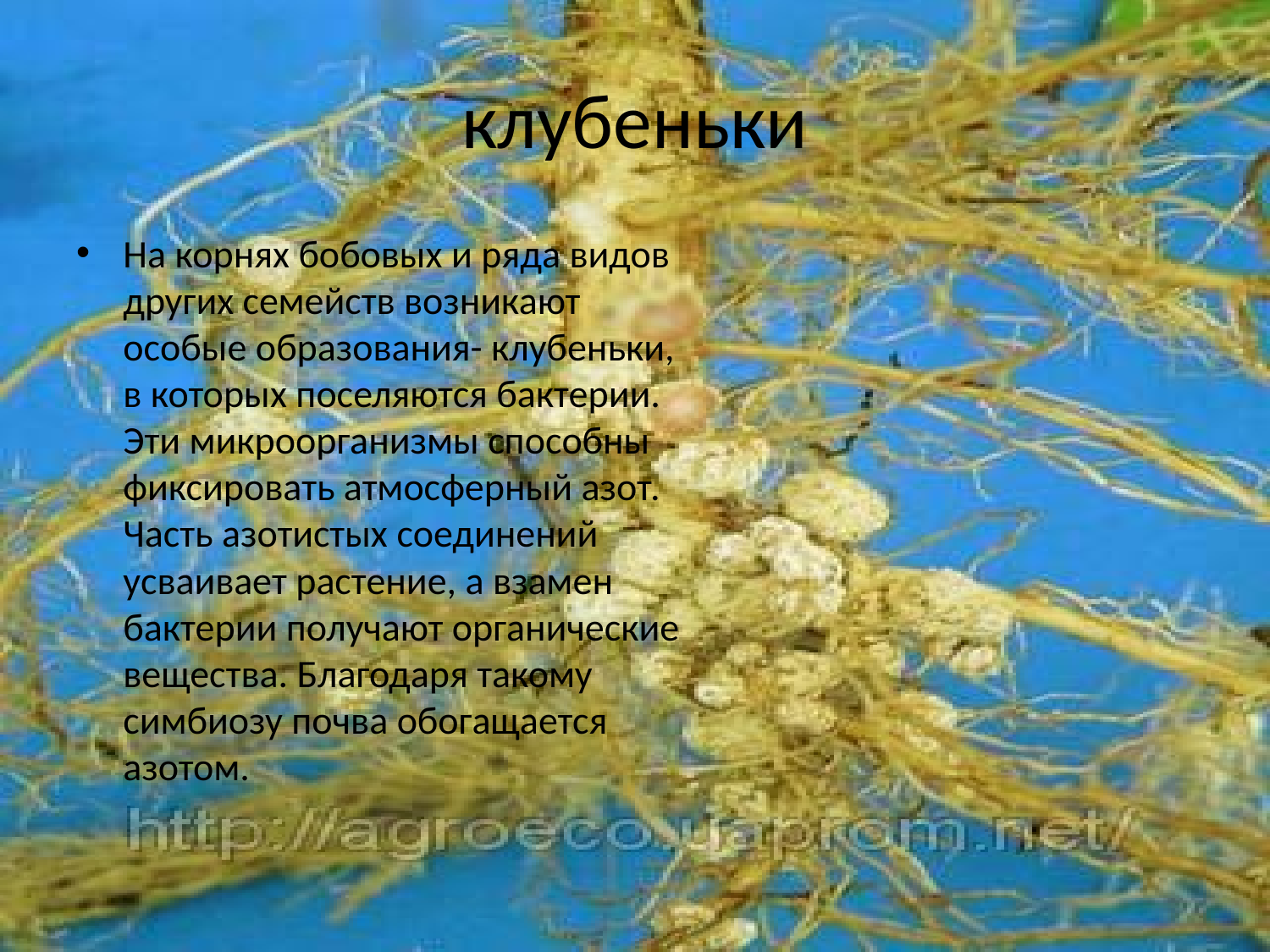

# клубеньки
На корнях бобовых и ряда видов других семейств возникают особые образования- клубеньки, в которых поселяются бактерии. Эти микроорганизмы способны фиксировать атмосферный азот. Часть азотистых соединений усваивает растение, а взамен бактерии получают органические вещества. Благодаря такому симбиозу почва обогащается азотом.